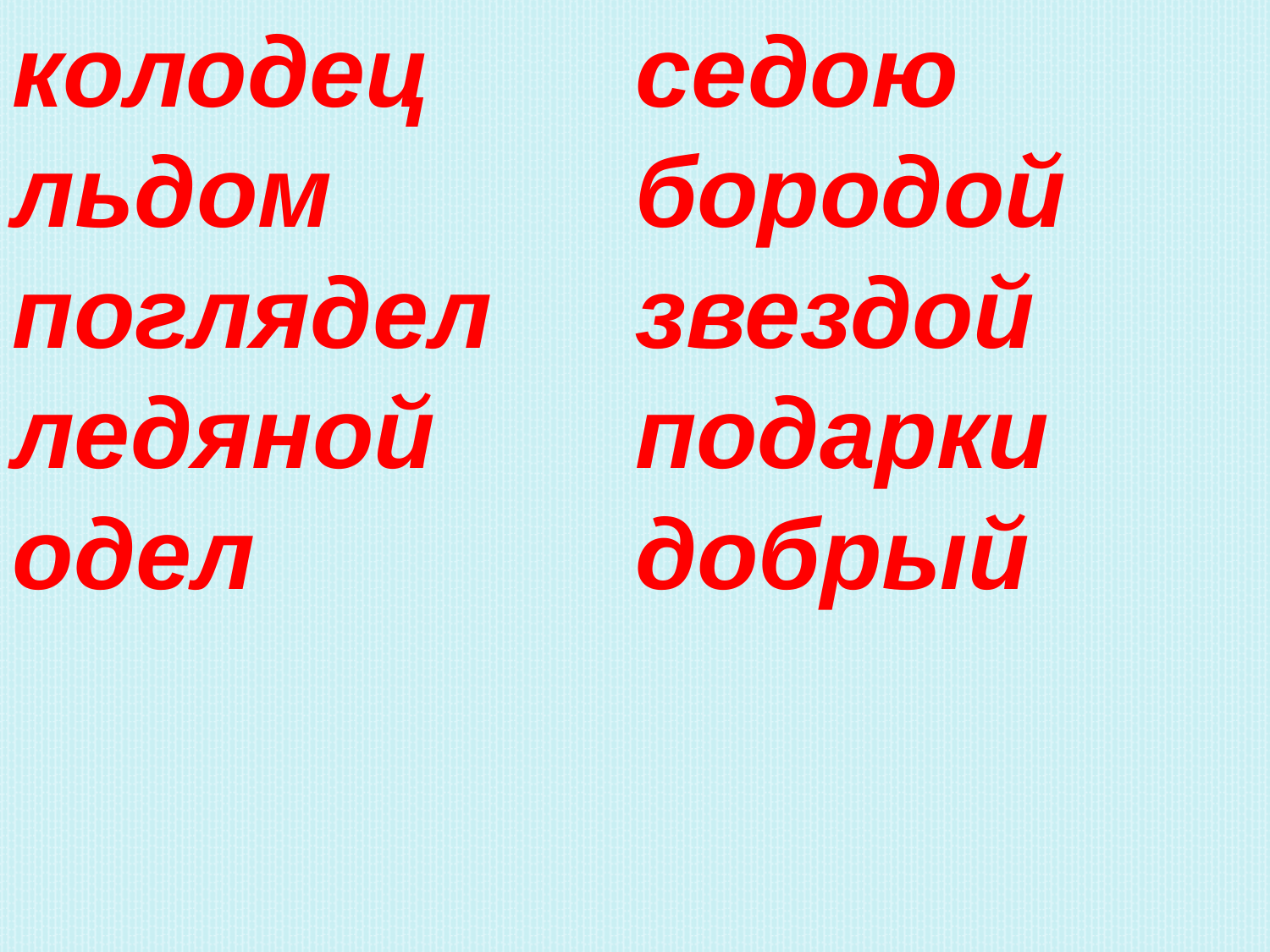

колодец
льдом
поглядел
ледяной
одел

седою
бородой
звездой
подарки
добрый